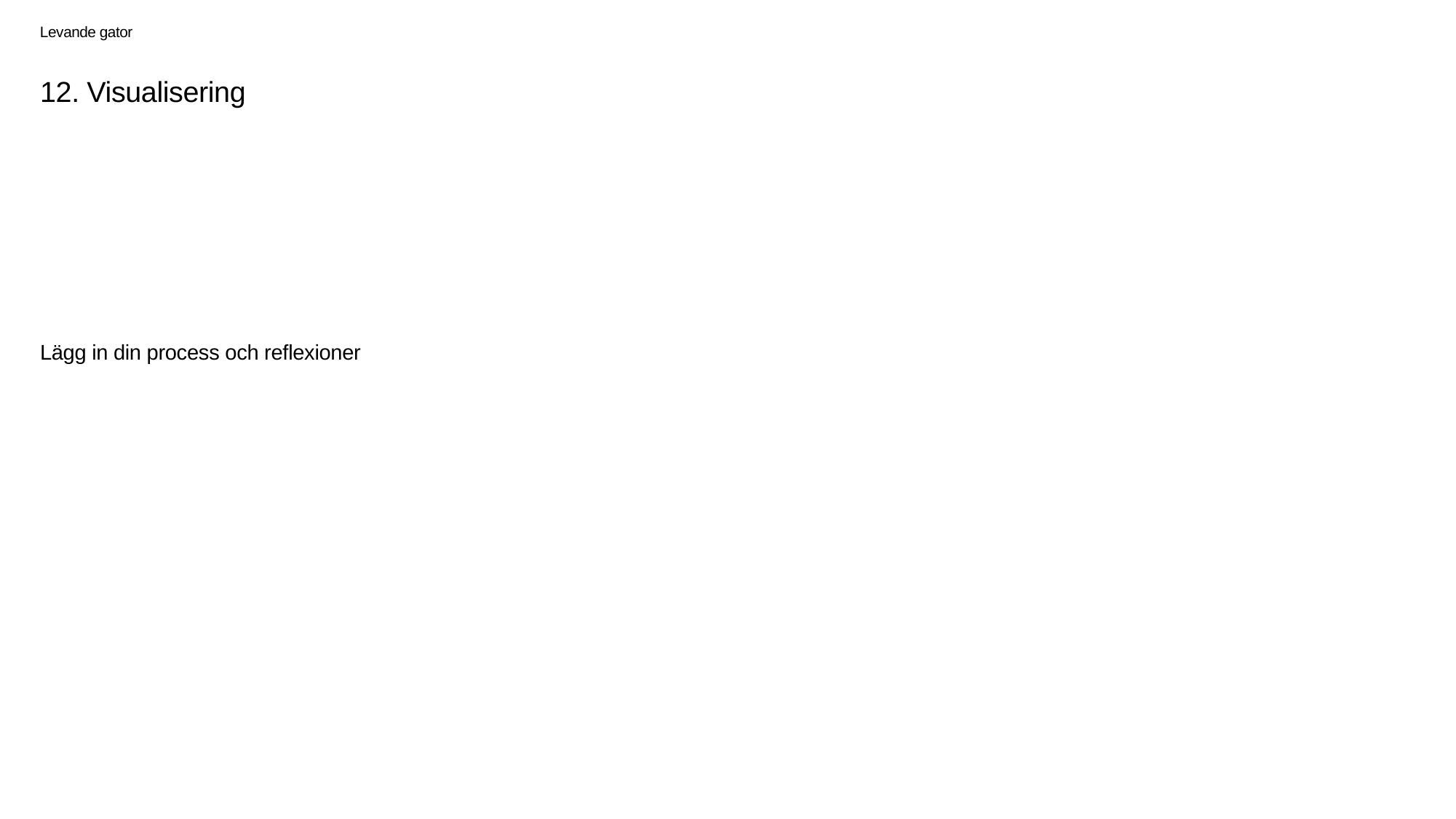

12. Visualisering
Lägg in din process och reflexioner